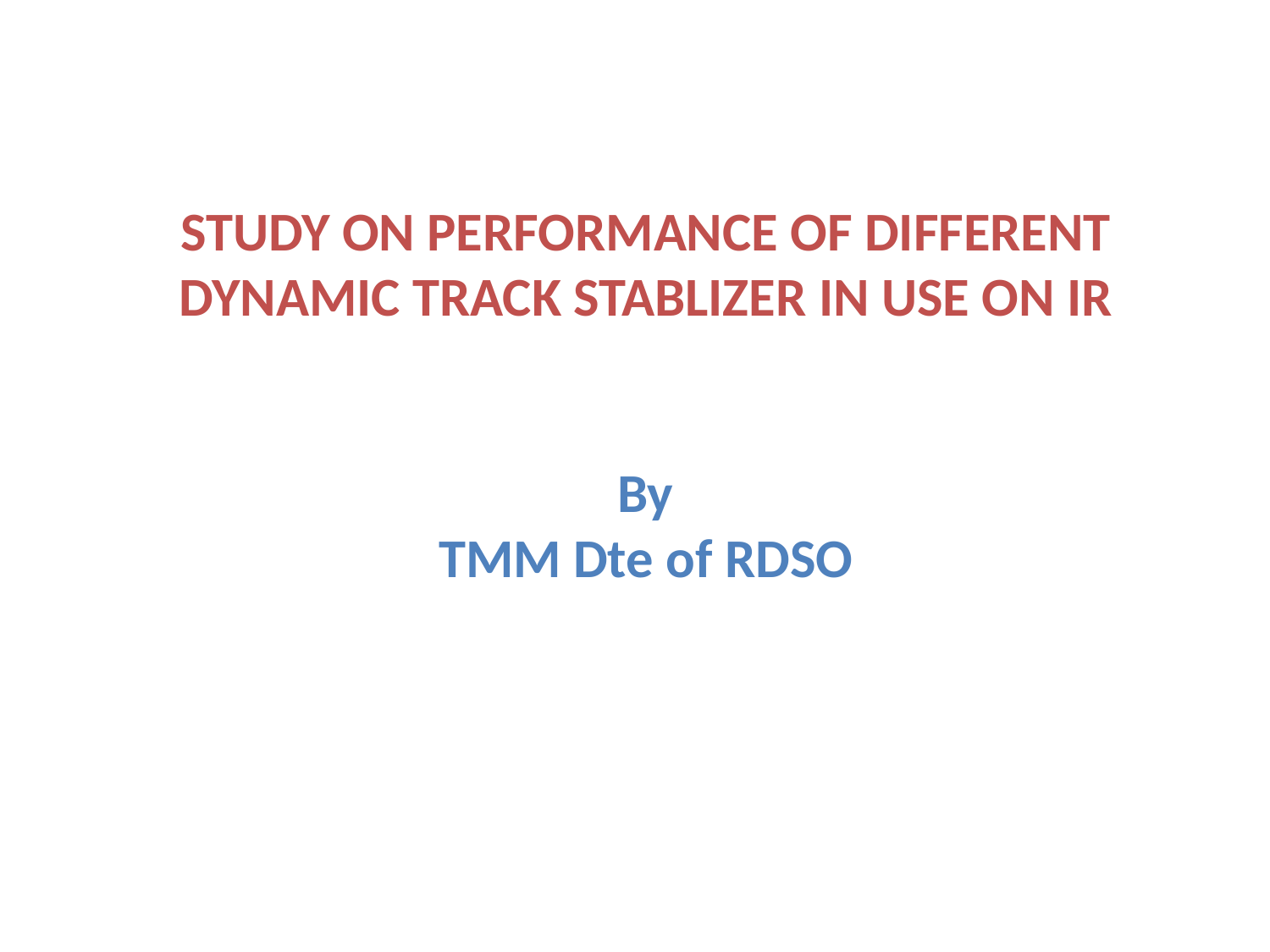

# STUDY ON PERFORMANCE OF DIFFERENT DYNAMIC TRACK STABLIZER IN USE ON IR By TMM Dte of RDSO